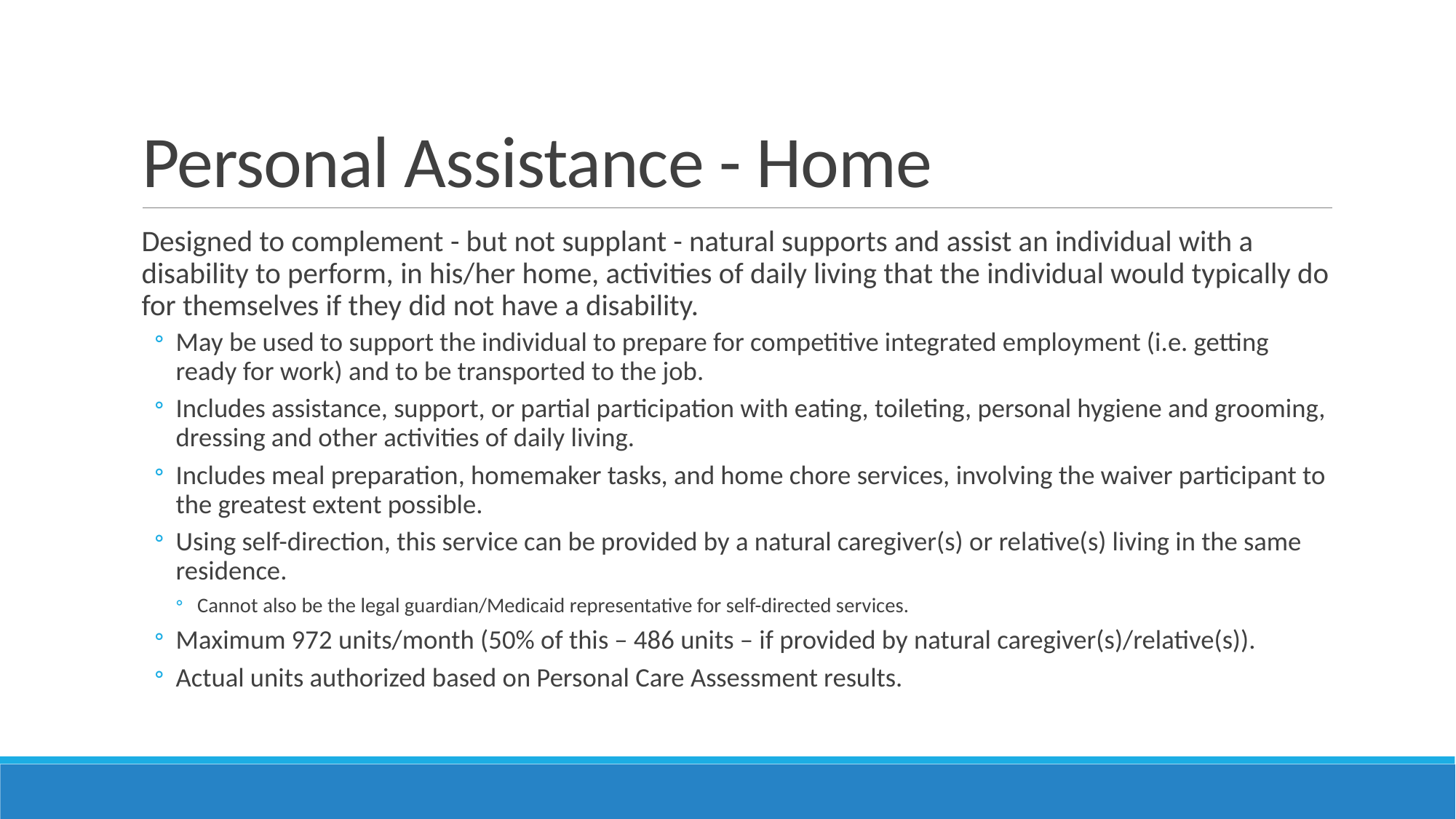

# Personal Assistance - Home
Designed to complement - but not supplant - natural supports and assist an individual with a disability to perform, in his/her home, activities of daily living that the individual would typically do for themselves if they did not have a disability.
May be used to support the individual to prepare for competitive integrated employment (i.e. getting ready for work) and to be transported to the job.
Includes assistance, support, or partial participation with eating, toileting, personal hygiene and grooming, dressing and other activities of daily living.
Includes meal preparation, homemaker tasks, and home chore services, involving the waiver participant to the greatest extent possible.
Using self-direction, this service can be provided by a natural caregiver(s) or relative(s) living in the same residence.
Cannot also be the legal guardian/Medicaid representative for self-directed services.
Maximum 972 units/month (50% of this – 486 units – if provided by natural caregiver(s)/relative(s)).
Actual units authorized based on Personal Care Assessment results.